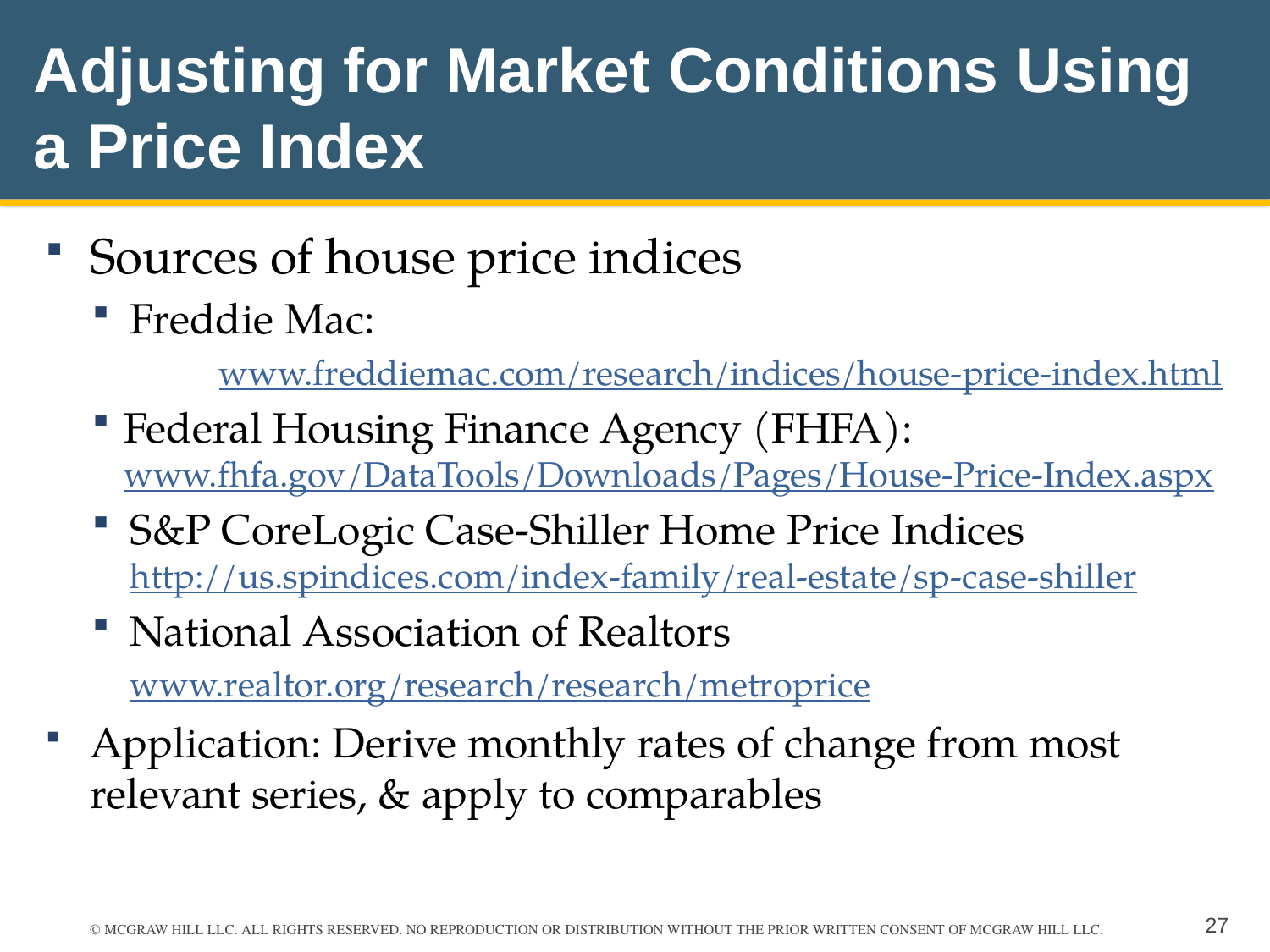

# Adjusting for Market Conditions Using a Price Index
Sources of house price indices
Freddie Mac:
	www.freddiemac.com/research/indices/house-price-index.html
Federal Housing Finance Agency (FHFA): www.fhfa.gov/DataTools/Downloads/Pages/House-Price-Index.aspx
S&P CoreLogic Case-Shiller Home Price Indices http://us.spindices.com/index-family/real-estate/sp-case-shiller
National Association of Realtors  www.realtor.org/research/research/metroprice
Application: Derive monthly rates of change from most relevant series, & apply to comparables
© MCGRAW HILL LLC. ALL RIGHTS RESERVED. NO REPRODUCTION OR DISTRIBUTION WITHOUT THE PRIOR WRITTEN CONSENT OF MCGRAW HILL LLC.
27